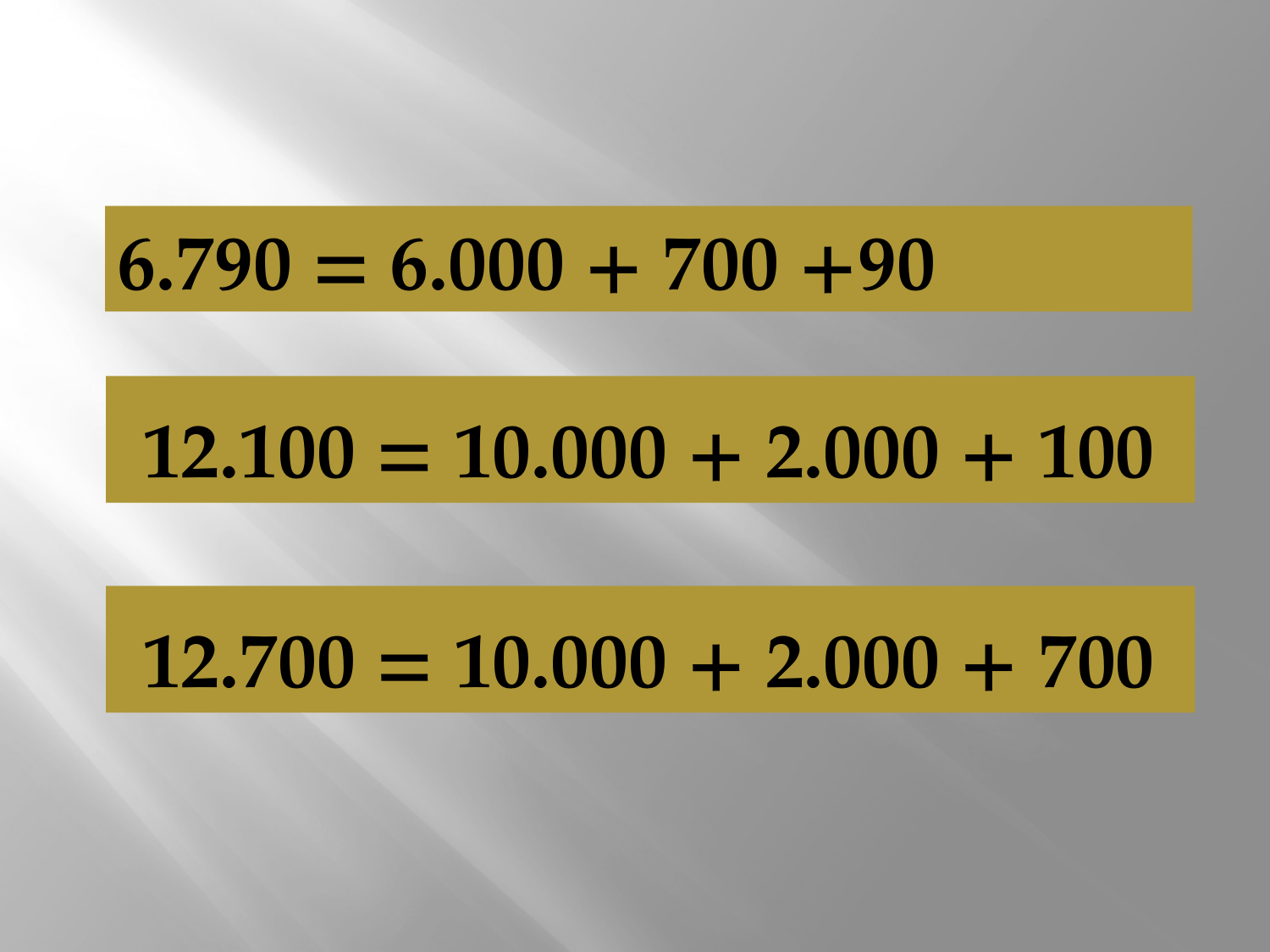

6.790 = 6.000 + 700 +90
 12.100 = 10.000 + 2.000 + 100
 12.700 = 10.000 + 2.000 + 700